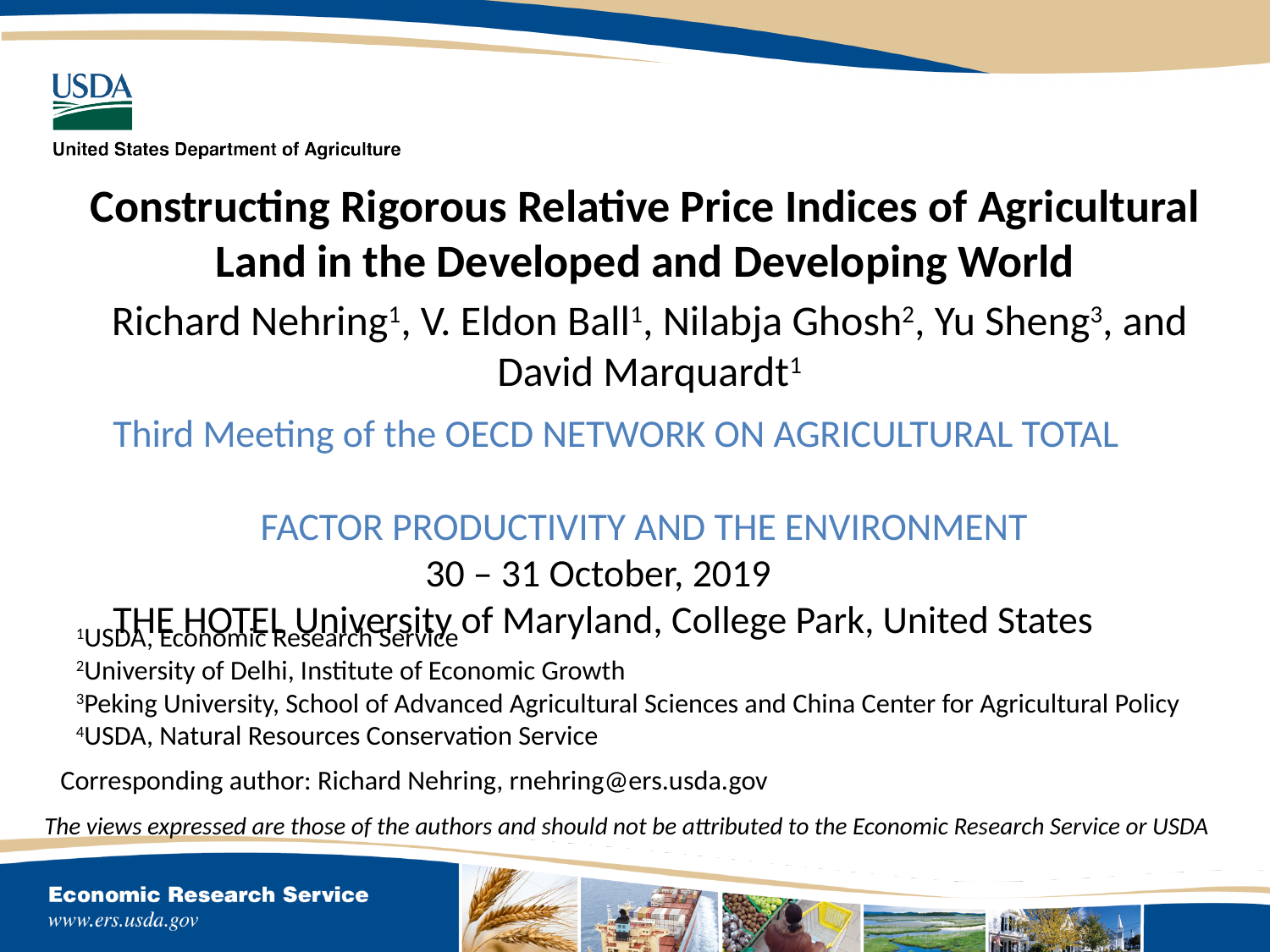

# Constructing Rigorous Relative Price Indices of Agricultural Land in the Developed and Developing World
Richard Nehring1, V. Eldon Ball1, Nilabja Ghosh2, Yu Sheng3, and David Marquardt1
Third Meeting of the OECD NETWORK ON AGRICULTURAL TOTAL
                 FACTOR PRODUCTIVITY AND THE ENVIRONMENT
                                    30 – 31 October, 2019
THE HOTEL University of Maryland, College Park, United States
1USDA, Economic Research Service
2University of Delhi, Institute of Economic Growth
3Peking University, School of Advanced Agricultural Sciences and China Center for Agricultural Policy
4USDA, Natural Resources Conservation Service
Corresponding author: Richard Nehring, rnehring@ers.usda.gov
The views expressed are those of the authors and should not be attributed to the Economic Research Service or USDA